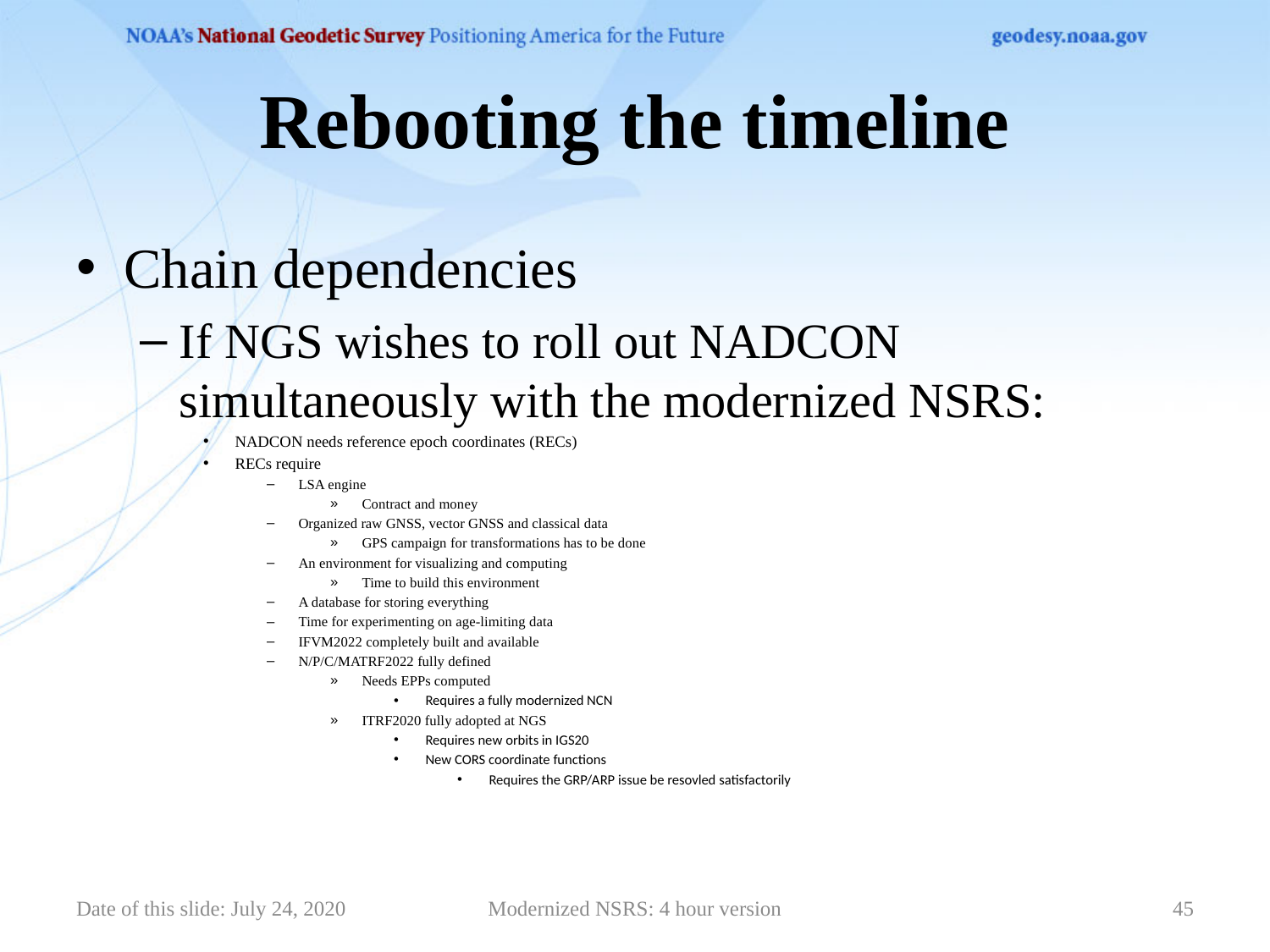

# Rebooting the timeline
Chain dependencies
If NGS wishes to roll out NADCON simultaneously with the modernized NSRS:
NADCON needs reference epoch coordinates (RECs)
RECs require
LSA engine
Contract and money
Organized raw GNSS, vector GNSS and classical data
GPS campaign for transformations has to be done
An environment for visualizing and computing
Time to build this environment
A database for storing everything
Time for experimenting on age-limiting data
IFVM2022 completely built and available
N/P/C/MATRF2022 fully defined
Needs EPPs computed
Requires a fully modernized NCN
ITRF2020 fully adopted at NGS
Requires new orbits in IGS20
New CORS coordinate functions
Requires the GRP/ARP issue be resovled satisfactorily

Date of this slide: July 24, 2020
Modernized NSRS: 4 hour version
45